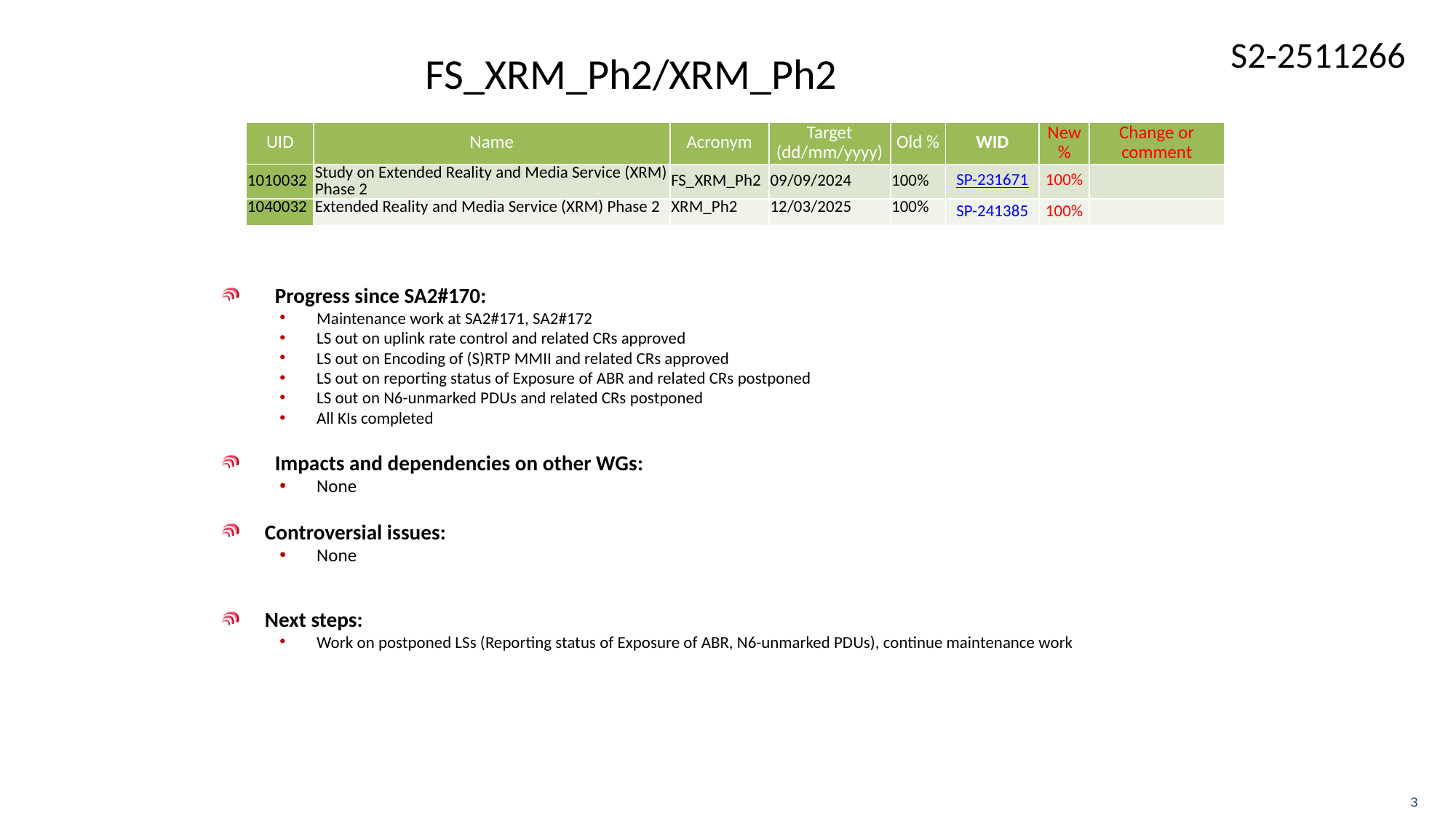

# FS_XRM_Ph2/XRM_Ph2
| UID | Name | Acronym | Target (dd/mm/yyyy) | Old % | WID | New % | Change or comment |
| --- | --- | --- | --- | --- | --- | --- | --- |
| 1010032 | Study on Extended Reality and Media Service (XRM) Phase 2 | FS\_XRM\_Ph2 | 09/09/2024 | 100% | SP-231671 | 100% |  |
| 1040032 | Extended Reality and Media Service (XRM) Phase 2 | XRM\_Ph2 | 12/03/2025 | 100% | SP-241385 | 100% |  |
Progress since SA2#170:
Maintenance work at SA2#171, SA2#172
LS out on uplink rate control and related CRs approved
LS out on Encoding of (S)RTP MMII and related CRs approved
LS out on reporting status of Exposure of ABR and related CRs postponed
LS out on N6-unmarked PDUs and related CRs postponed
All KIs completed

Impacts and dependencies on other WGs:
None

Controversial issues:
None

Next steps:
Work on postponed LSs (Reporting status of Exposure of ABR, N6-unmarked PDUs), continue maintenance work